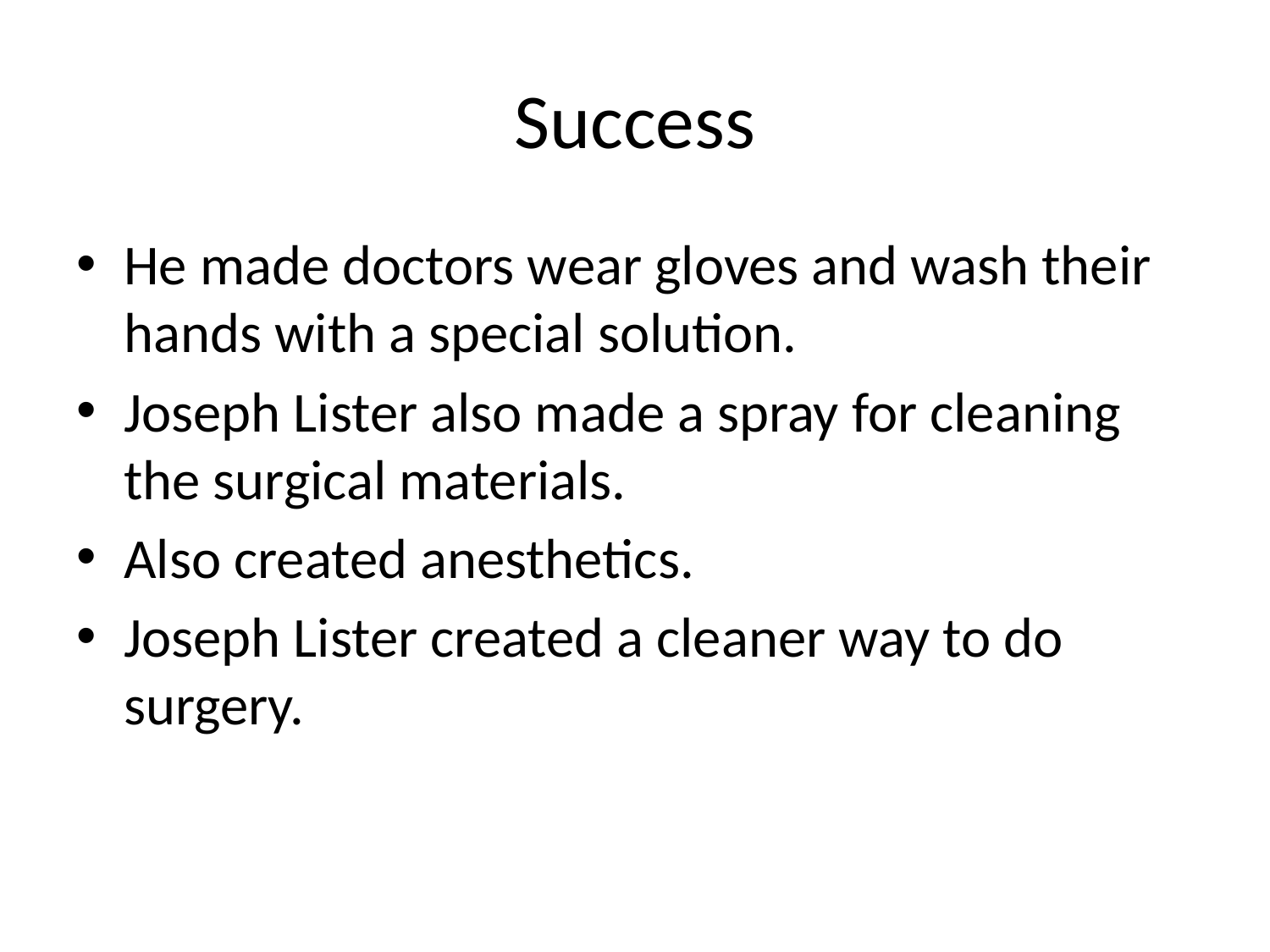

# Success
He made doctors wear gloves and wash their hands with a special solution.
Joseph Lister also made a spray for cleaning the surgical materials.
Also created anesthetics.
Joseph Lister created a cleaner way to do surgery.